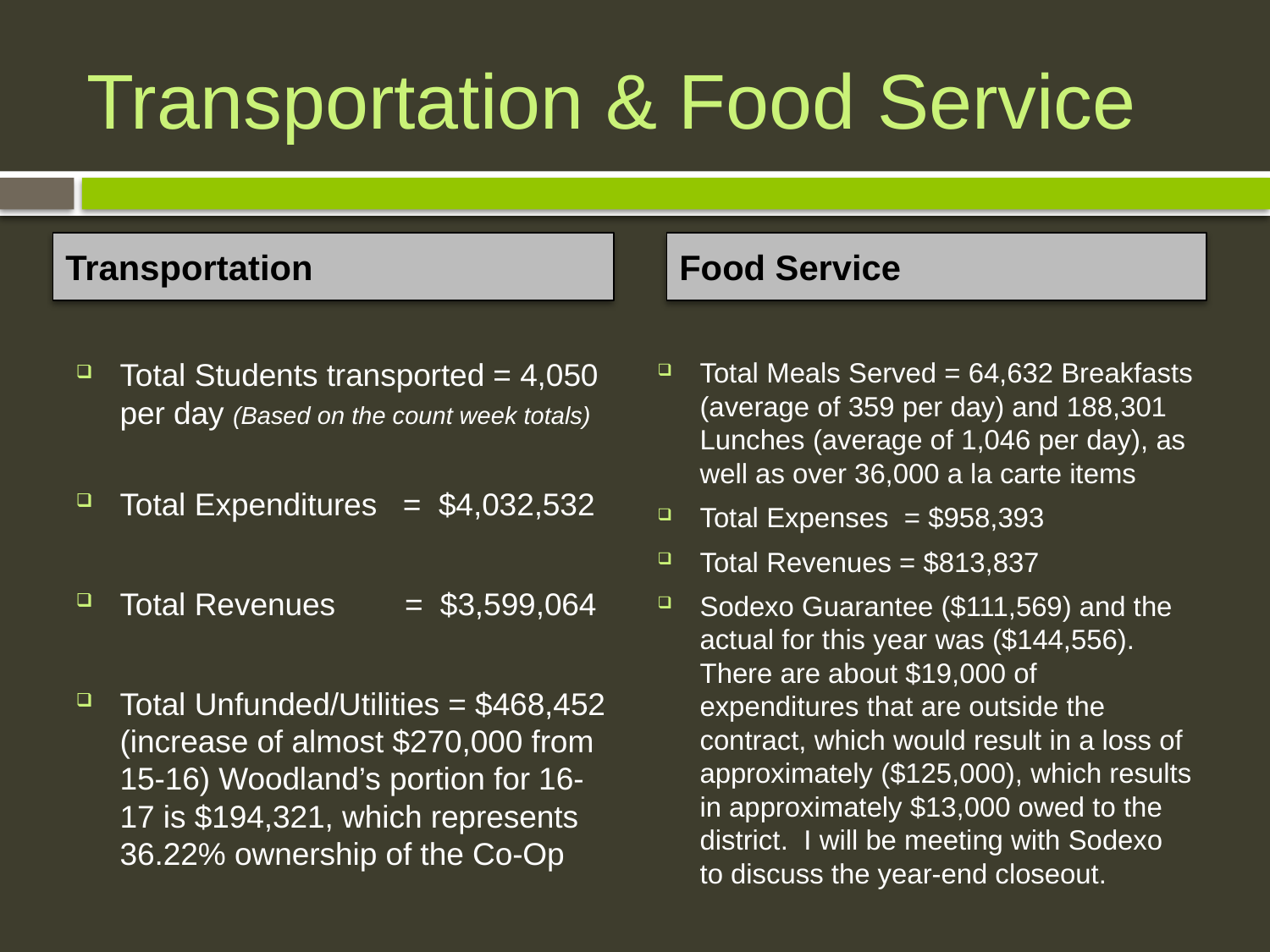

# Transportation & Food Service
Transportation
Food Service
Total Students transported = 4,050 per day (Based on the count week totals)

Total Expenditures   =  $4,032,532

Total Revenues        =  $3,599,064

Total Unfunded/Utilities = $468,452 (increase of almost $270,000 from 15-16) Woodland’s portion for 16-17 is $194,321, which represents 36.22% ownership of the Co-Op

Total Meals Served = 64,632 Breakfasts (average of 359 per day) and 188,301 Lunches (average of 1,046 per day), as well as over 36,000 a la carte items
Total Expenses  = $958,393
Total Revenues = $813,837
Sodexo Guarantee ($111,569) and the actual for this year was ($144,556).  There are about $19,000 of expenditures that are outside the contract, which would result in a loss of approximately ($125,000), which results in approximately $13,000 owed to the district.  I will be meeting with Sodexo to discuss the year-end closeout.